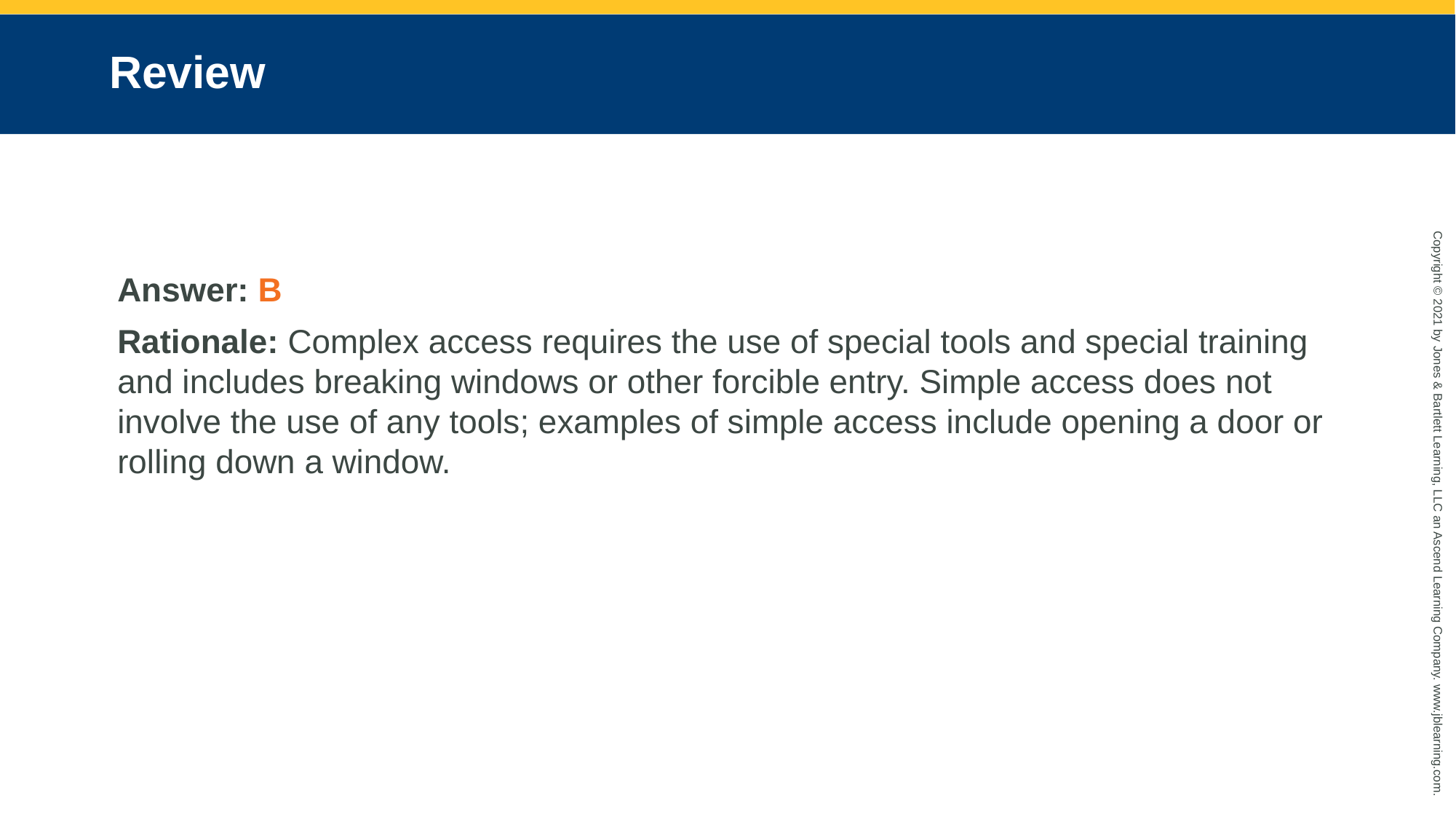

# Review
Answer: B
Rationale: Complex access requires the use of special tools and special training and includes breaking windows or other forcible entry. Simple access does not involve the use of any tools; examples of simple access include opening a door or rolling down a window.